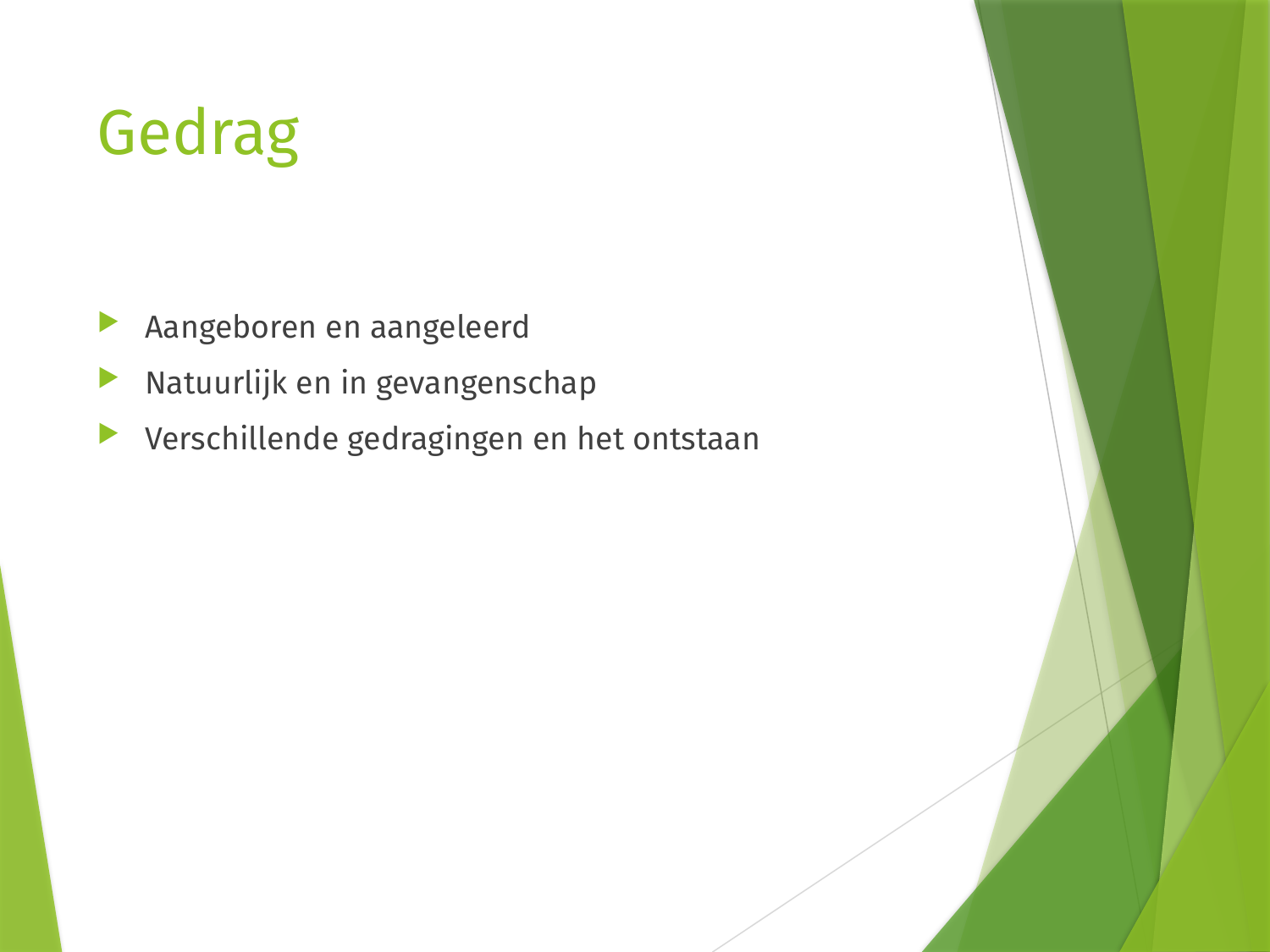

# Gedrag
Aangeboren en aangeleerd
Natuurlijk en in gevangenschap
Verschillende gedragingen en het ontstaan